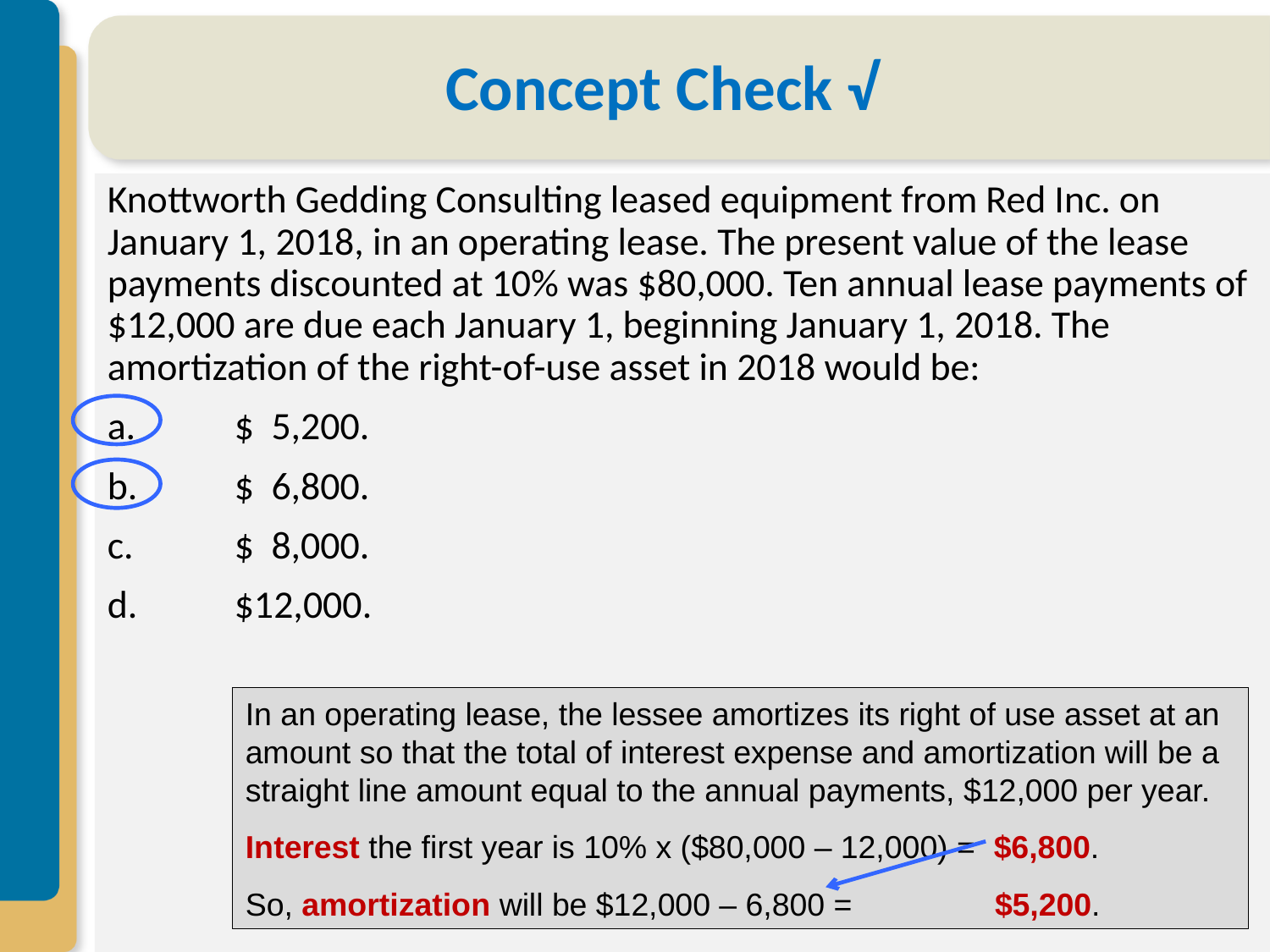

# Concept Check √
Knottworth Gedding Consulting leased equipment from Red Inc. on January 1, 2018, in an operating lease. The present value of the lease payments discounted at 10% was $80,000. Ten annual lease payments of $12,000 are due each January 1, beginning January 1, 2018. The amortization of the right-of-use asset in 2018 would be:
a.	$  5,200.
b.	$  6,800.
c.	$  8,000.
d.	$12,000.

In an operating lease, the lessee amortizes its right of use asset at an amount so that the total of interest expense and amortization will be a straight line amount equal to the annual payments, $12,000 per year.
Interest the first year is 10% x ($80,000 – 12,000) =  $6,800.
So, amortization will be $12,000 – 6,800 =                $5,200.